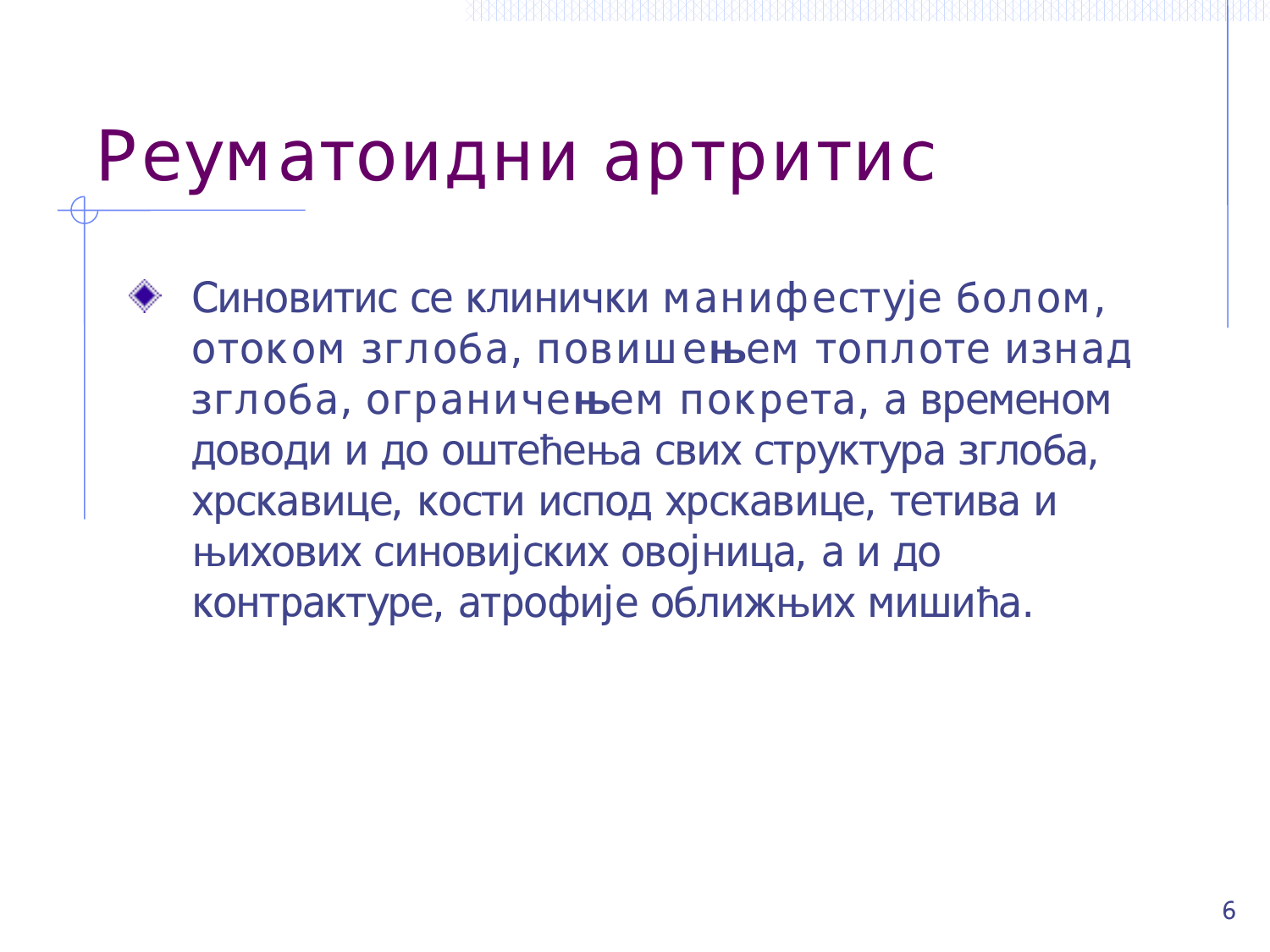

# Реуматоидни артритис
Синовитис се клинички манифестује болом, отоком зглоба, повишењем топлоте изнад зглоба, ограничењем покрета, а временом доводи и до оштећења свих структура зглоба, хрскавице, кости испод хрскавице, тетива и њихових синовијских овојница, а и до контрактуре, атрофије оближњих мишића.
6